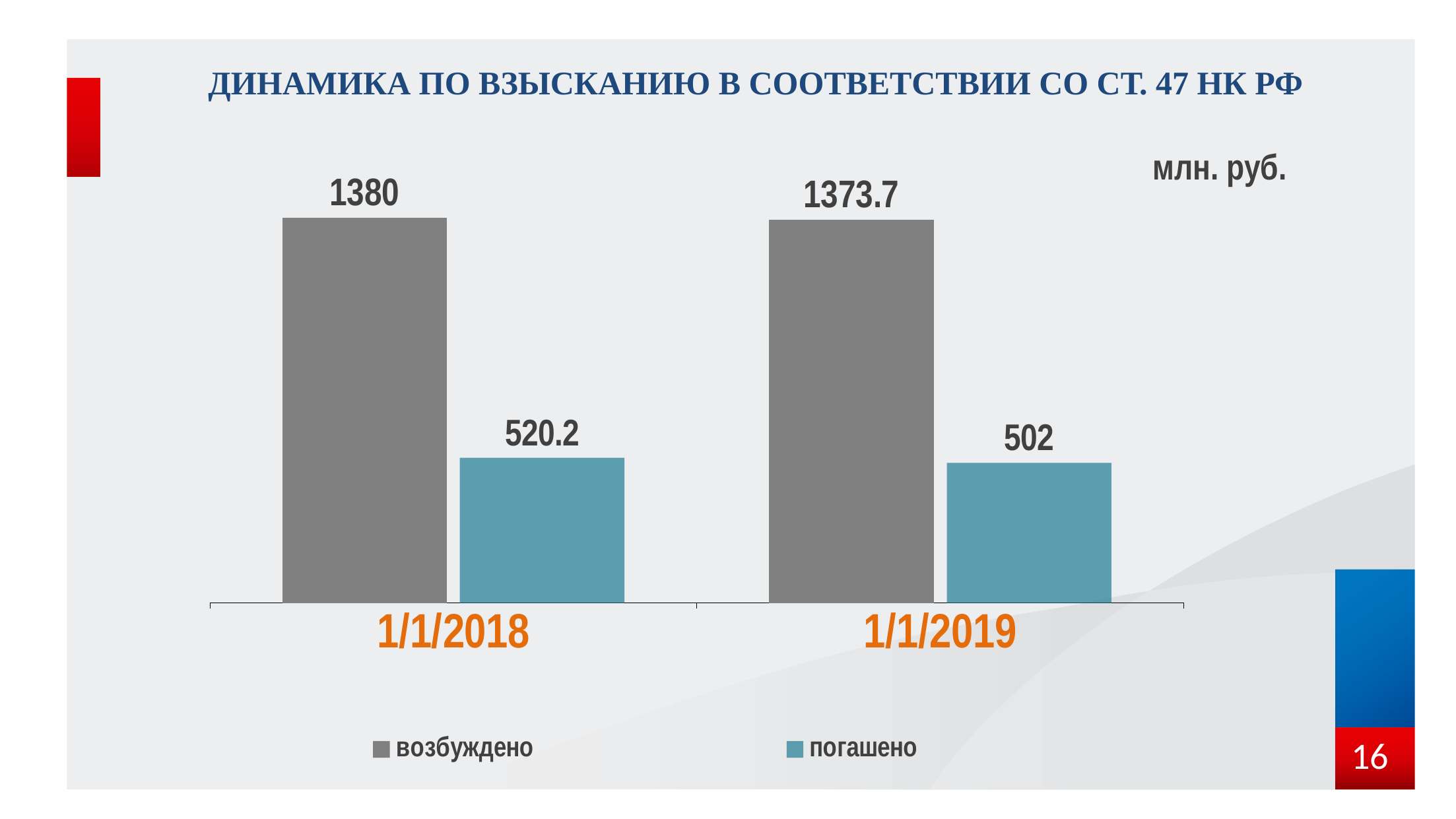

# ДИНАМИКА ПО ВЗЫСКАНИЮ В СООТВЕТСТВИИ СО СТ. 47 НК РФ

### Chart

| Category | возбуждено | погашено |
|---|---|---|
| 43101 | 1380.0 | 520.2 |
| 43466 | 1373.7 | 502.0 |
млн. руб.

16